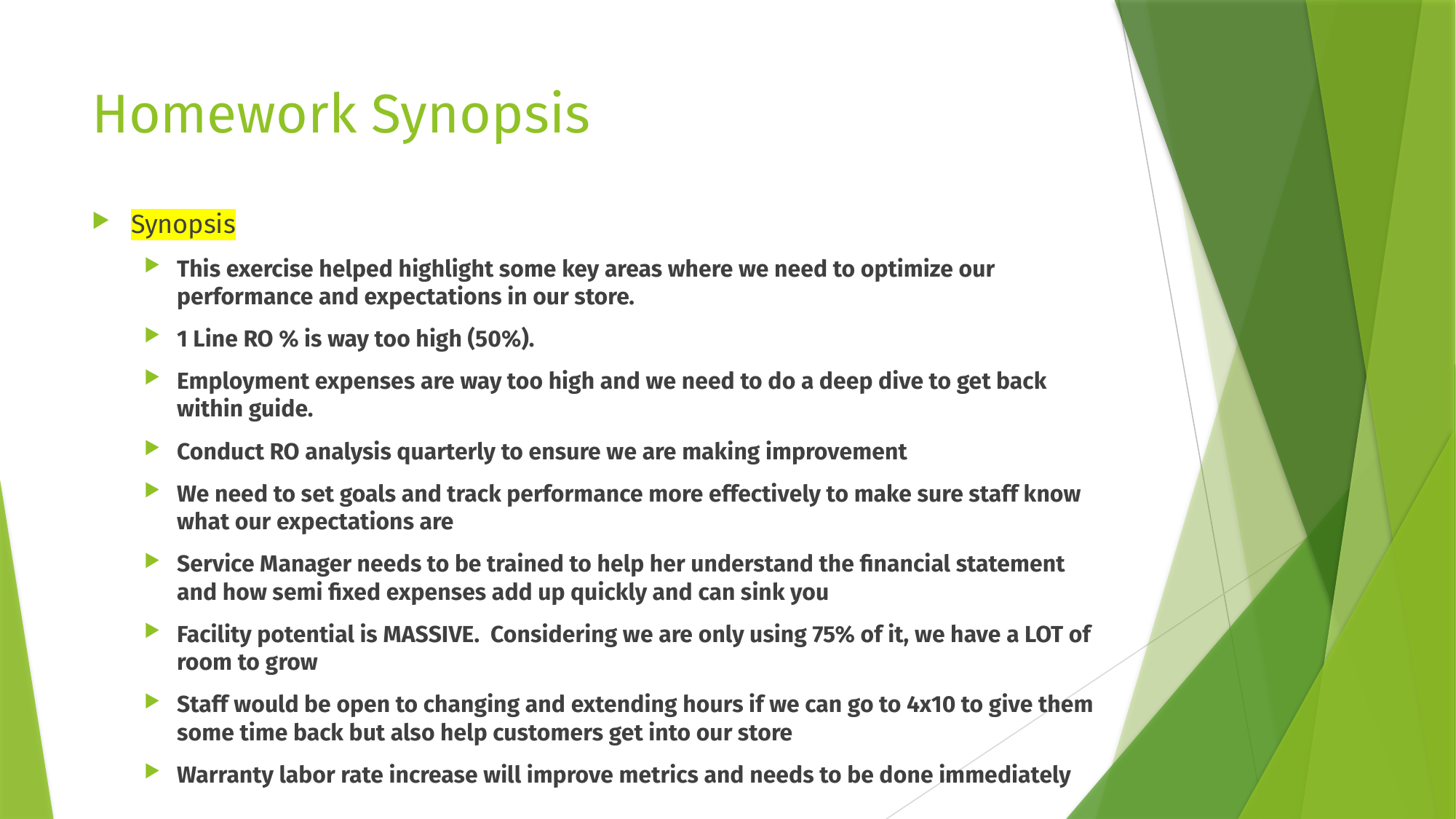

# Homework Synopsis
Synopsis
This exercise helped highlight some key areas where we need to optimize our performance and expectations in our store.
1 Line RO % is way too high (50%).
Employment expenses are way too high and we need to do a deep dive to get back within guide.
Conduct RO analysis quarterly to ensure we are making improvement
We need to set goals and track performance more effectively to make sure staff know what our expectations are
Service Manager needs to be trained to help her understand the financial statement and how semi fixed expenses add up quickly and can sink you
Facility potential is MASSIVE.  Considering we are only using 75% of it, we have a LOT of room to grow
Staff would be open to changing and extending hours if we can go to 4x10 to give them some time back but also help customers get into our store
Warranty labor rate increase will improve metrics and needs to be done immediately